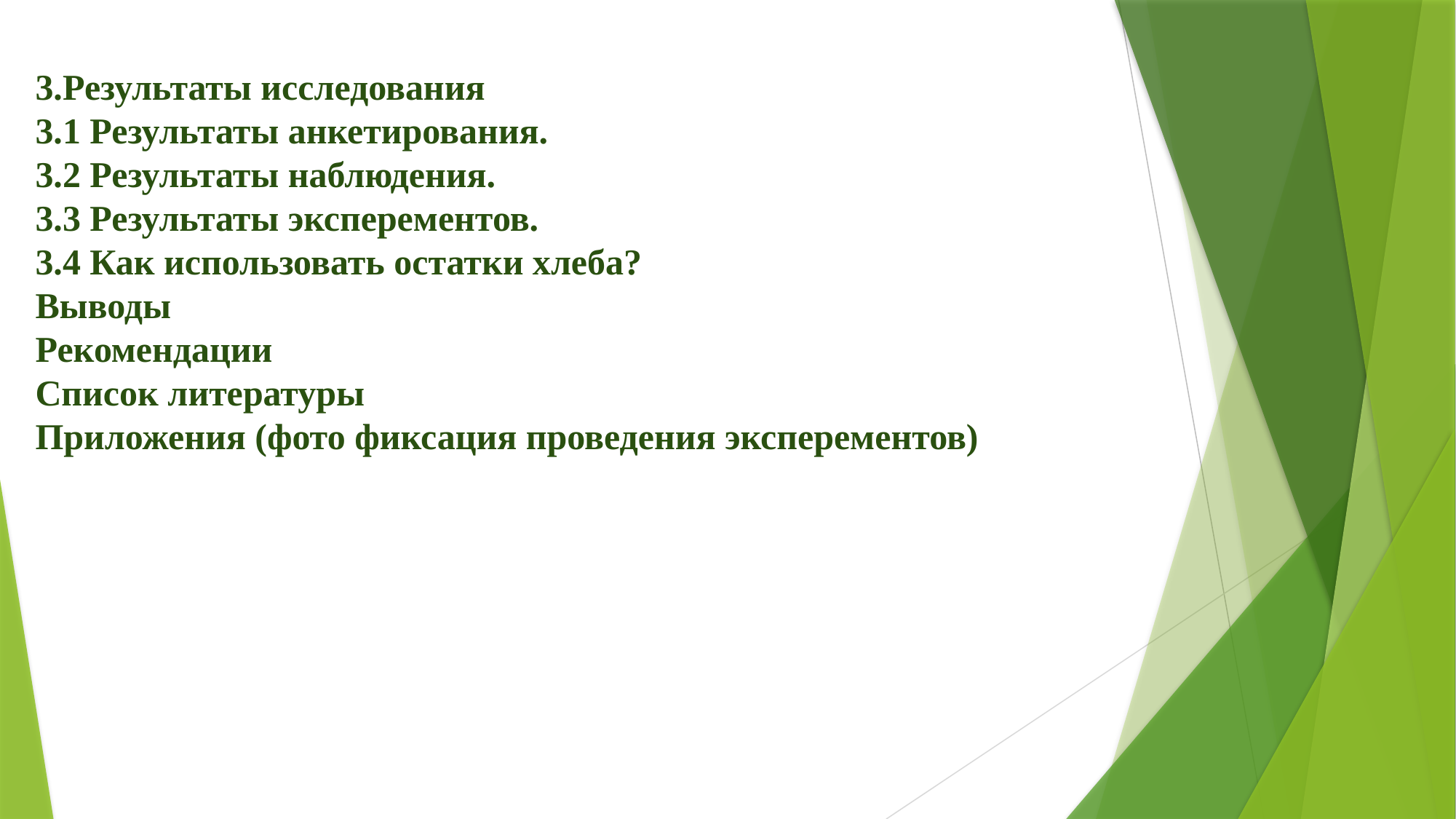

3.Результаты исследования
3.1 Результаты анкетирования.
3.2 Результаты наблюдения.
3.3 Результаты эксперементов.
3.4 Как использовать остатки хлеба?
Выводы
Рекомендации
Список литературы
Приложения (фото фиксация проведения эксперементов)